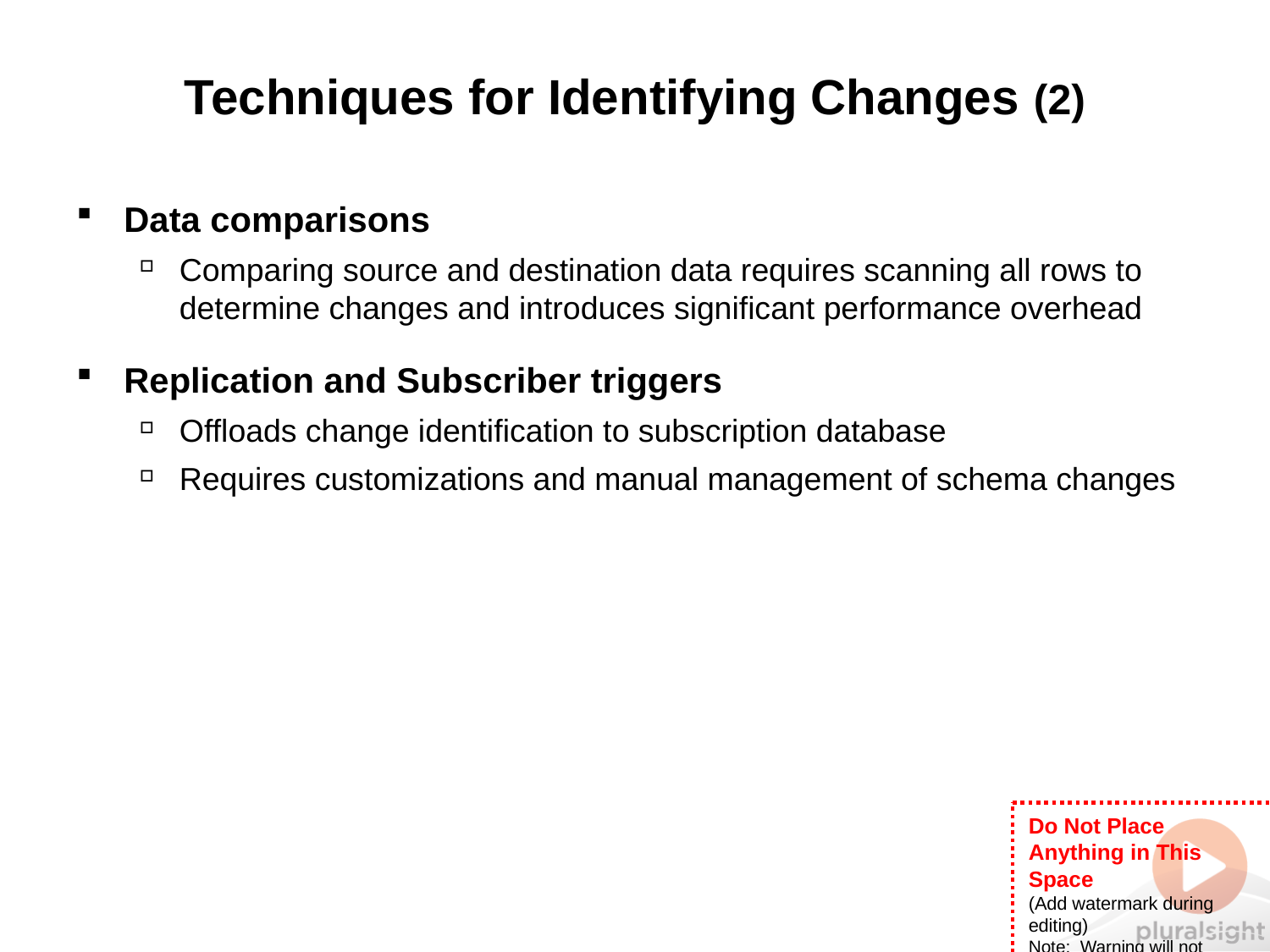

# Techniques for Identifying Changes (2)
Data comparisons
Comparing source and destination data requires scanning all rows to determine changes and introduces significant performance overhead
Replication and Subscriber triggers
Offloads change identification to subscription database
Requires customizations and manual management of schema changes